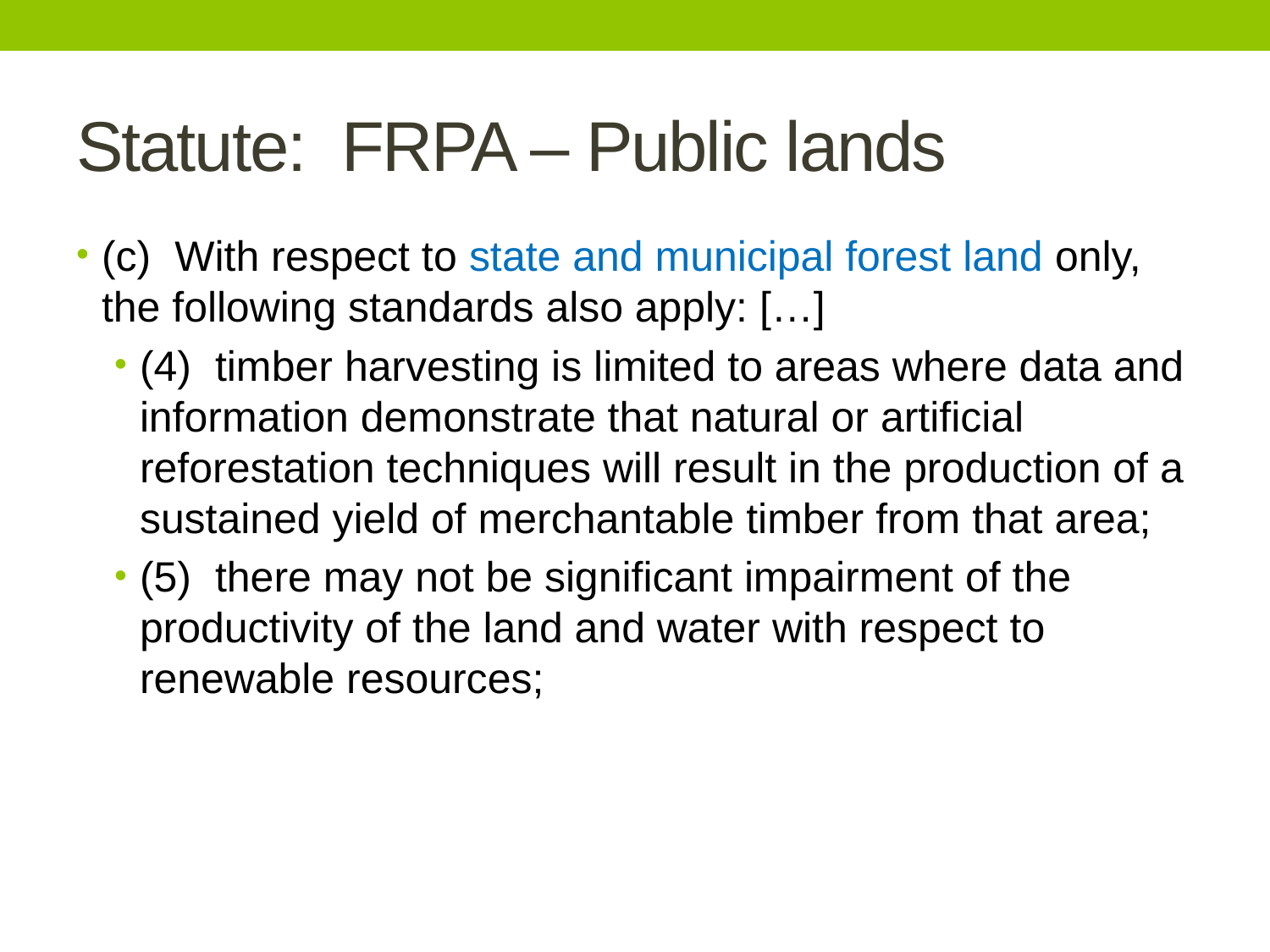

# Statute:  FRPA – Public lands
(c)  With respect to state and municipal forest land only, the following standards also apply: […]
(4)  timber harvesting is limited to areas where data and information demonstrate that natural or artificial reforestation techniques will result in the production of a sustained yield of merchantable timber from that area;
(5)  there may not be significant impairment of the productivity of the land and water with respect to renewable resources;